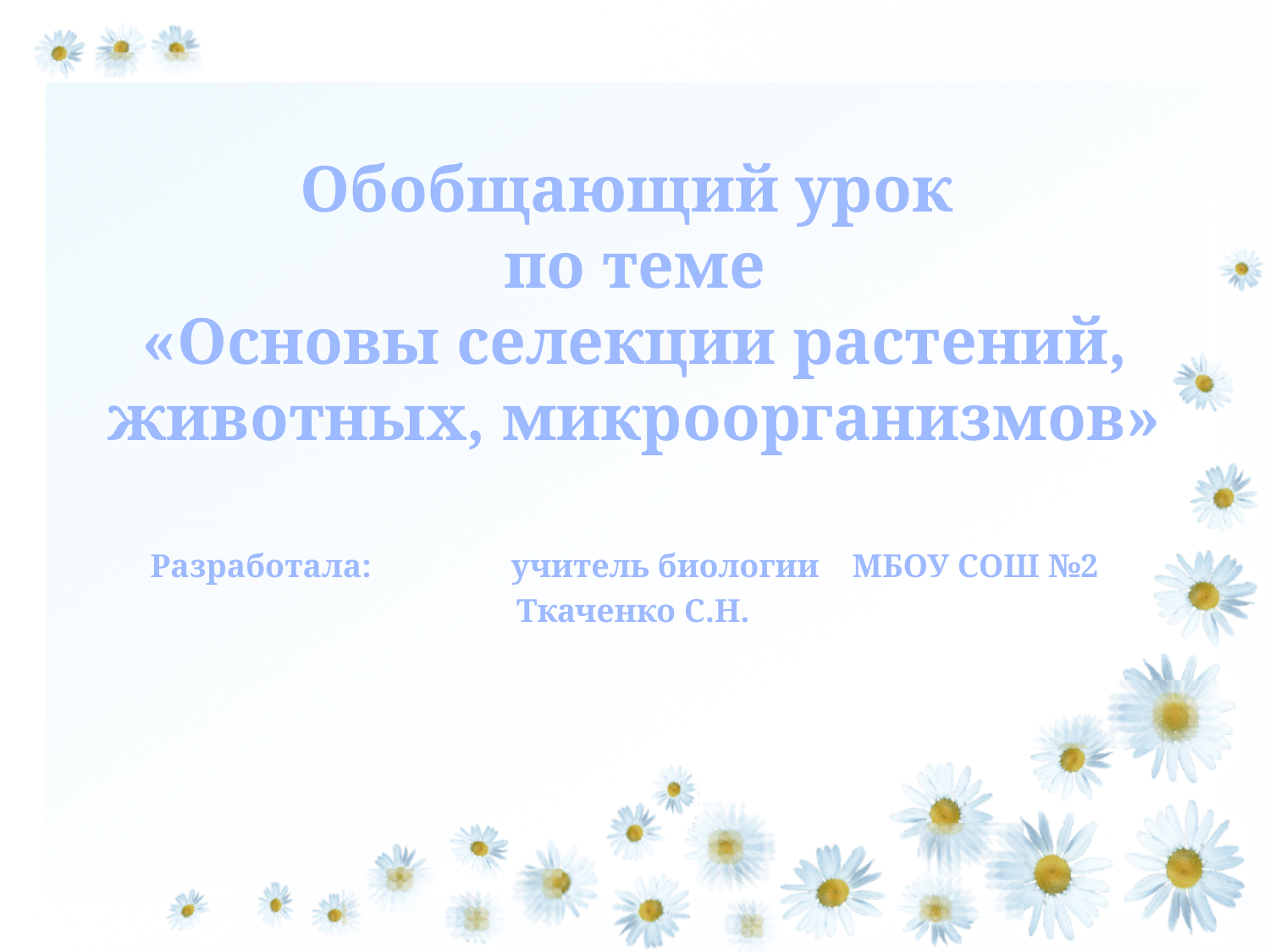

# Обобщающий урок по теме «Основы селекции растений, животных, микроорганизмов»
 Разработала:                 учитель биологии    МБОУ СОШ №2
  Ткаченко С.Н.